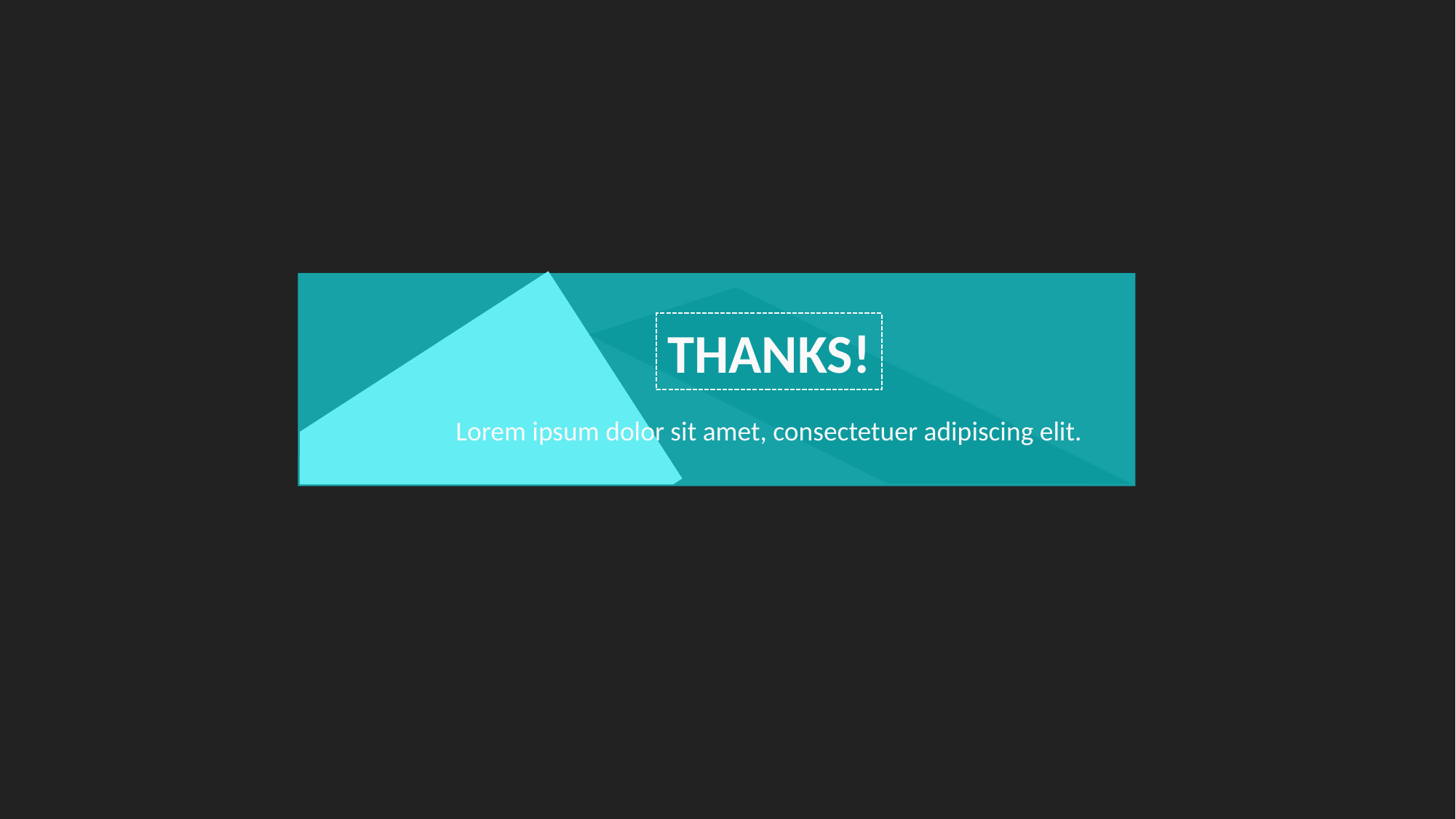

THANKS!
Lorem ipsum dolor sit amet, consectetuer adipiscing elit.